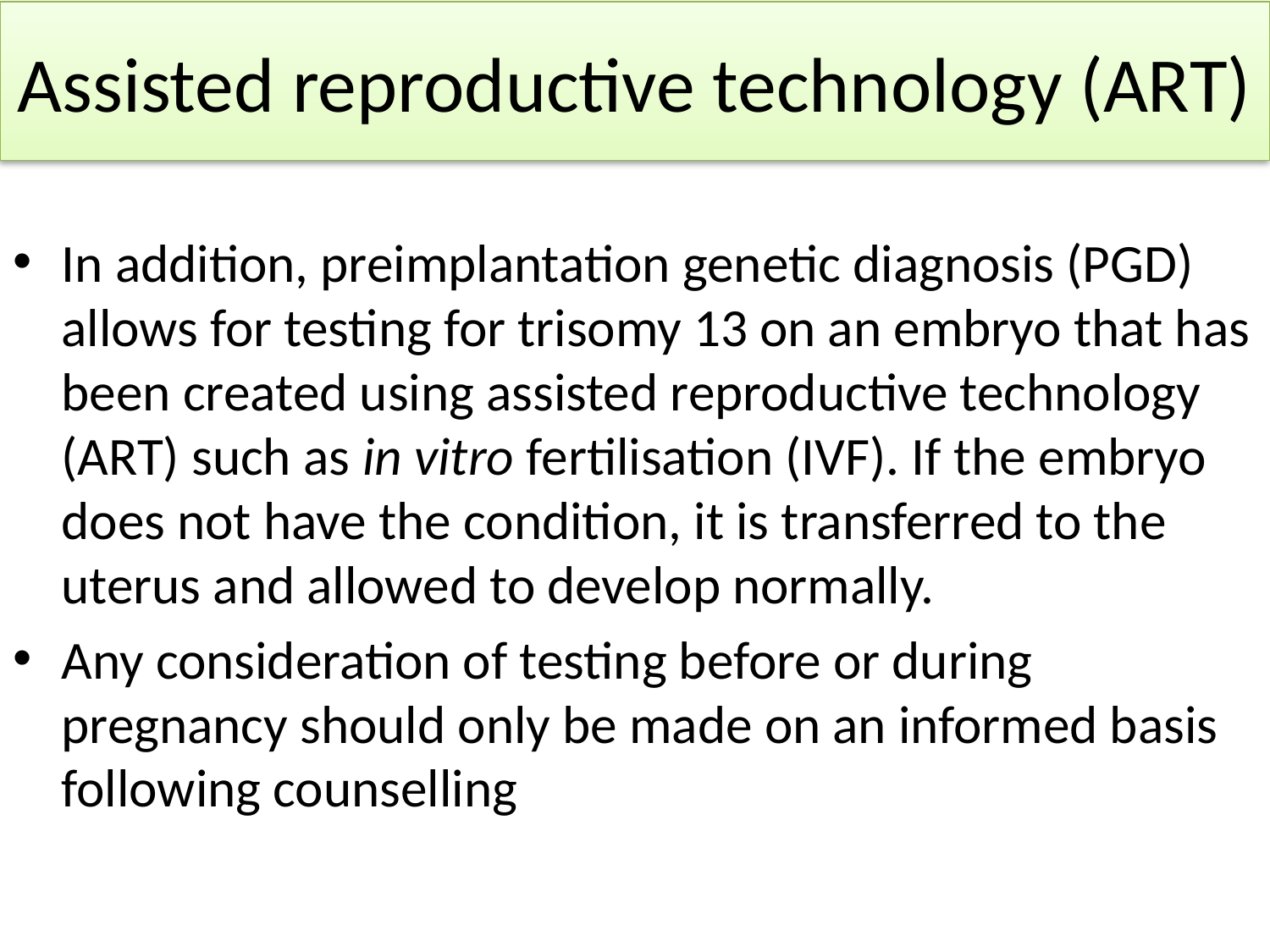

# Assisted reproductive technology (ART)
In addition, preimplantation genetic diagnosis (PGD) allows for testing for trisomy 13 on an embryo that has been created using assisted reproductive technology (ART) such as in vitro fertilisation (IVF). If the embryo does not have the condition, it is transferred to the uterus and allowed to develop normally.
Any consideration of testing before or during pregnancy should only be made on an informed basis following counselling